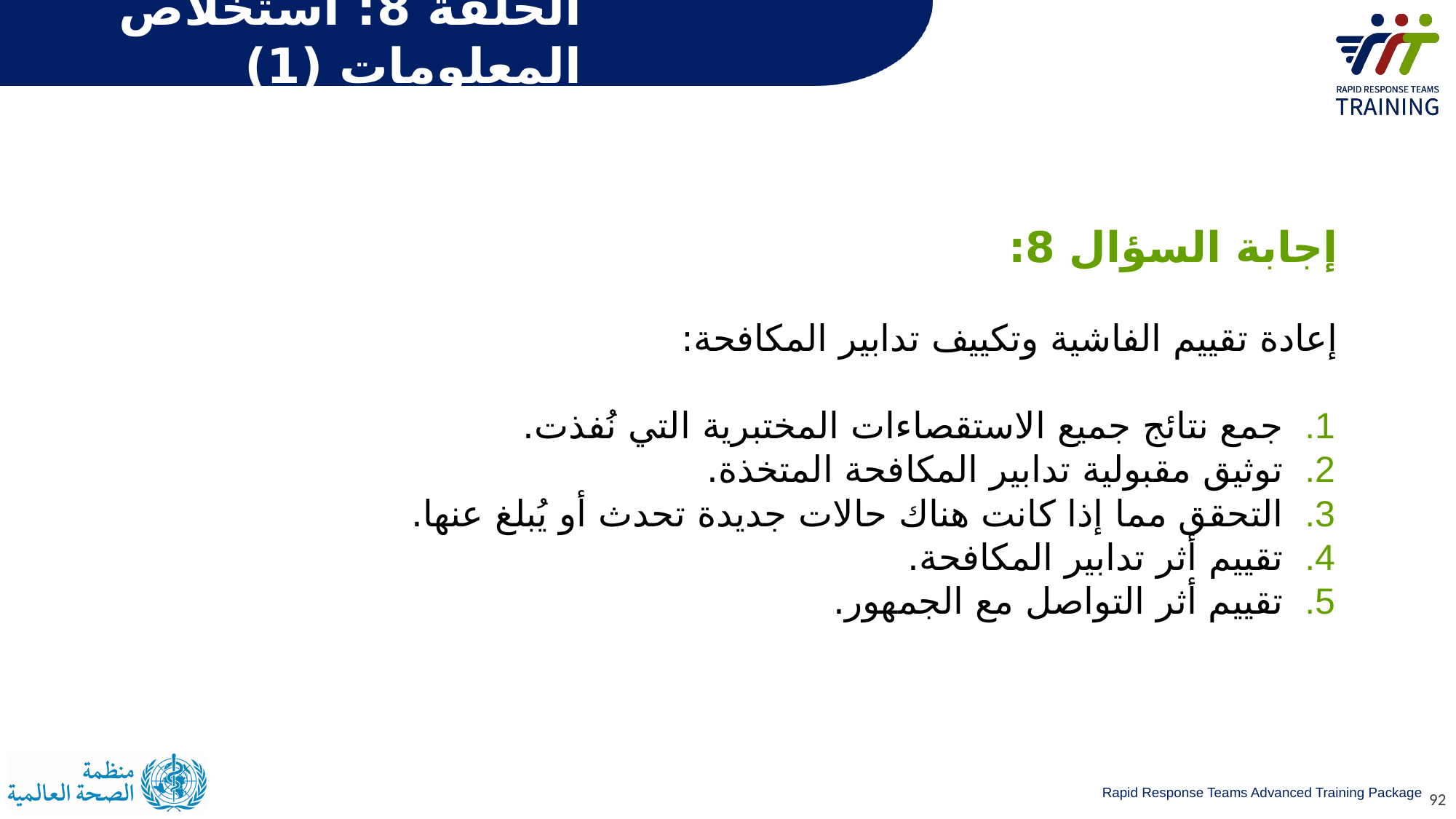

# الحلقة 8: استخلاص المعلومات (1)
إجابة السؤال 8:

إعادة تقييم الفاشية وتكييف تدابير المكافحة:

جمع نتائج جميع الاستقصاءات المختبرية التي نُفذت.
توثيق مقبولية تدابير المكافحة المتخذة.
التحقق مما إذا كانت هناك حالات جديدة تحدث أو يُبلغ عنها.
تقييم أثر تدابير المكافحة.
تقييم أثر التواصل مع الجمهور.